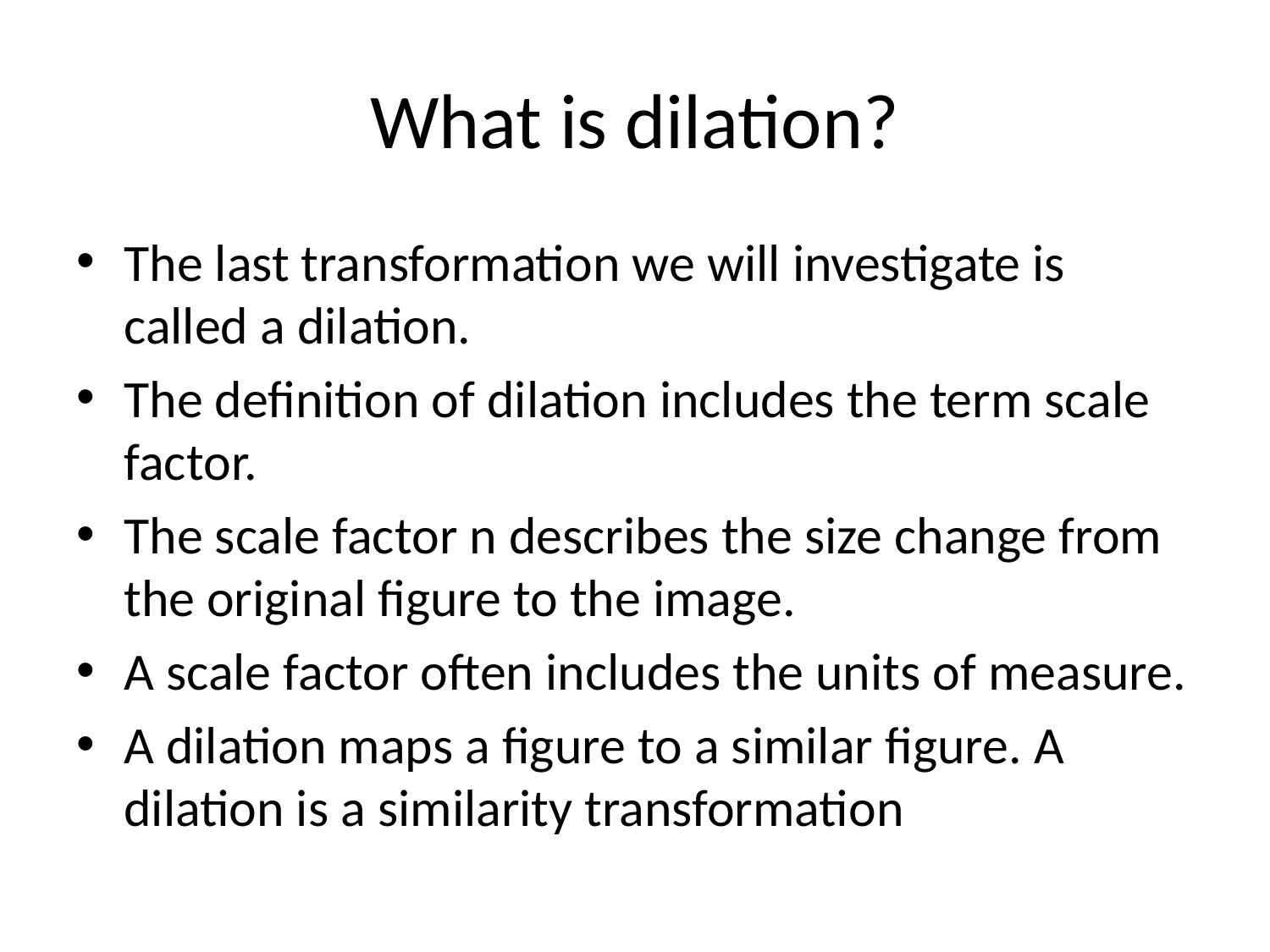

# What is dilation?
The last transformation we will investigate is called a dilation.
The definition of dilation includes the term scale factor.
The scale factor n describes the size change from the original figure to the image.
A scale factor often includes the units of measure.
A dilation maps a figure to a similar figure. A dilation is a similarity transformation